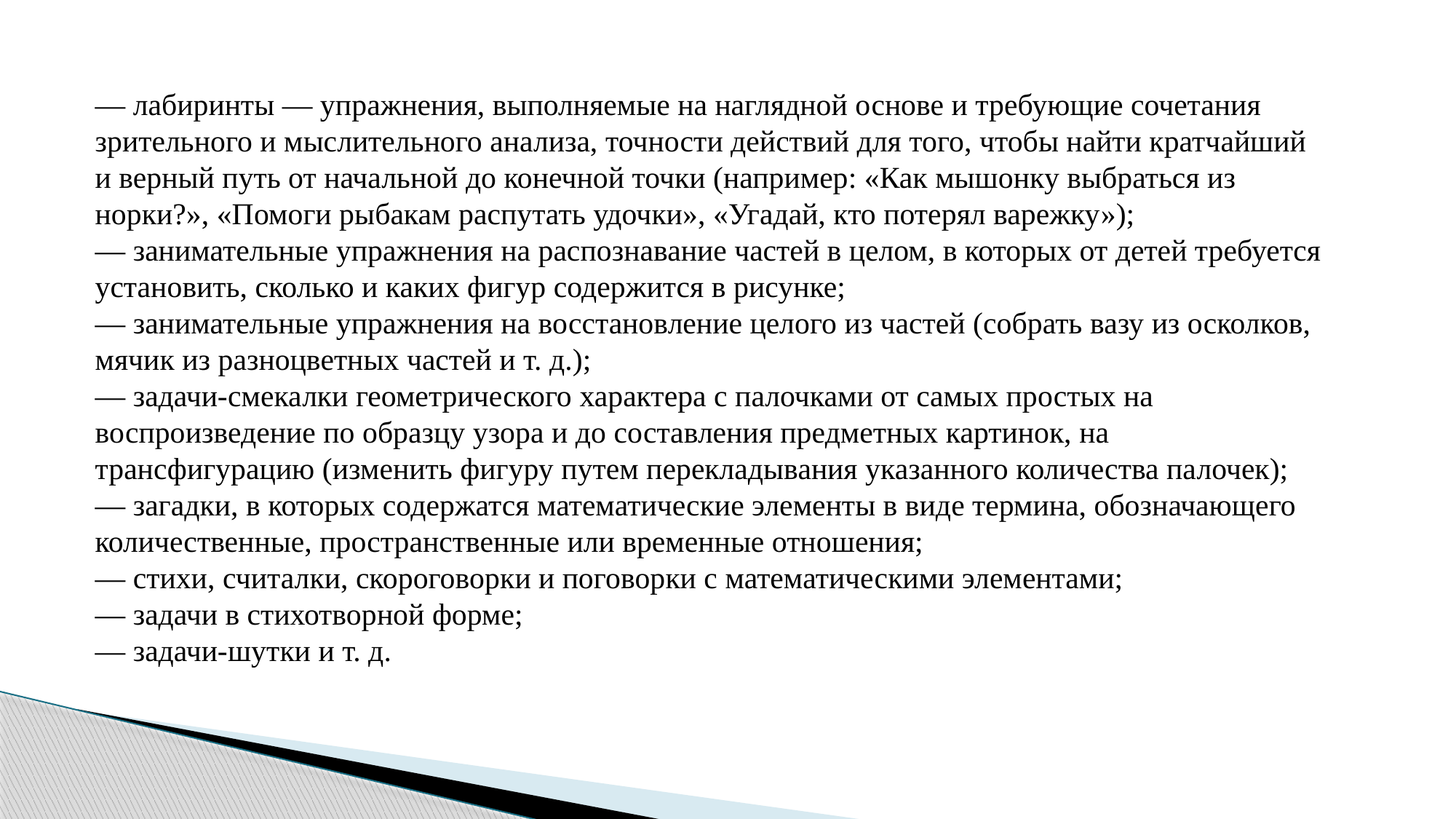

— лабиринты — упражнения, выполняемые на наглядной основе и требующие сочетания зрительного и мыслительного анализа, точности действий для того, чтобы найти кратчайший и верный путь от начальной до конечной точки (например: «Как мышонку выбраться из норки?», «Помоги рыбакам распутать удочки», «Угадай, кто потерял варежку»);
— занимательные упражнения на распознавание частей в целом, в которых от детей требуется установить, сколько и каких фигур содержится в рисунке;
— занимательные упражнения на восстановление целого из частей (собрать вазу из осколков, мячик из разноцветных частей и т. д.);
— задачи-смекалки геометрического характера с палочками от самых простых на воспроизведение по образцу узора и до составления предметных картинок, на трансфигурацию (изменить фигуру путем перекладывания указанного количества палочек);
— загадки, в которых содержатся математические элементы в виде термина, обозначающего количественные, пространственные или временные отношения;
— стихи, считалки, скороговорки и поговорки с математическими элементами;
— задачи в стихотворной форме;
— задачи-шутки и т. д.